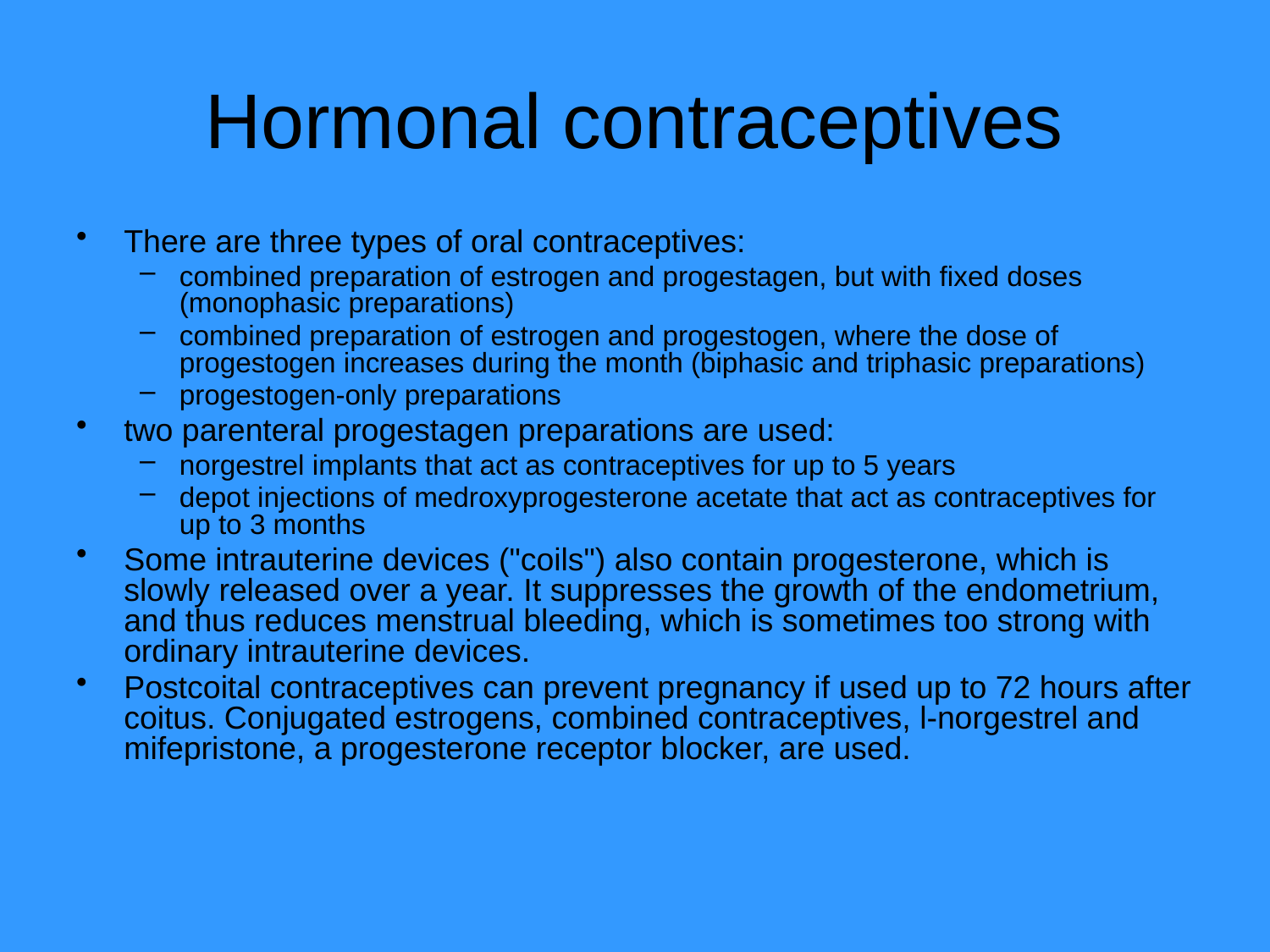

# Hormonal contraceptives
There are three types of oral contraceptives:
combined preparation of estrogen and progestagen, but with fixed doses (monophasic preparations)
combined preparation of estrogen and progestogen, where the dose of progestogen increases during the month (biphasic and triphasic preparations)
progestogen-only preparations
two parenteral progestagen preparations are used:
norgestrel implants that act as contraceptives for up to 5 years
depot injections of medroxyprogesterone acetate that act as contraceptives for up to 3 months
Some intrauterine devices ("coils") also contain progesterone, which is slowly released over a year. It suppresses the growth of the endometrium, and thus reduces menstrual bleeding, which is sometimes too strong with ordinary intrauterine devices.
Postcoital contraceptives can prevent pregnancy if used up to 72 hours after coitus. Conjugated estrogens, combined contraceptives, l-norgestrel and mifepristone, a progesterone receptor blocker, are used.